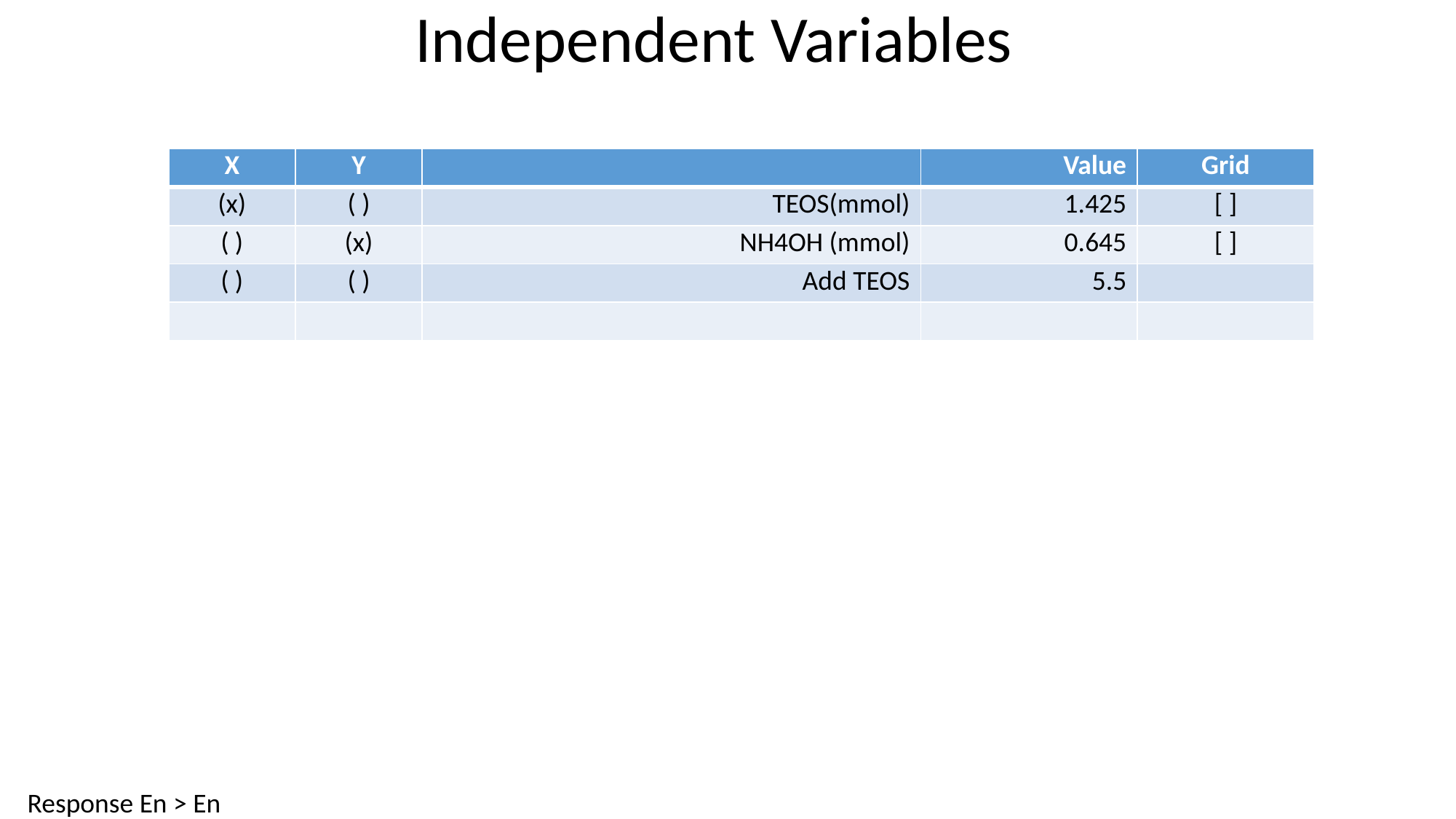

# Independent Variables
| X | Y |  | Value | Grid |
| --- | --- | --- | --- | --- |
| (x) | ( ) | TEOS(mmol) | 1.425 | [ ] |
| ( ) | (x) | NH4OH (mmol) | 0.645 | [ ] |
| ( ) | ( ) | Add TEOS | 5.5 |  |
|  |  |  |  |  |
Response En > En